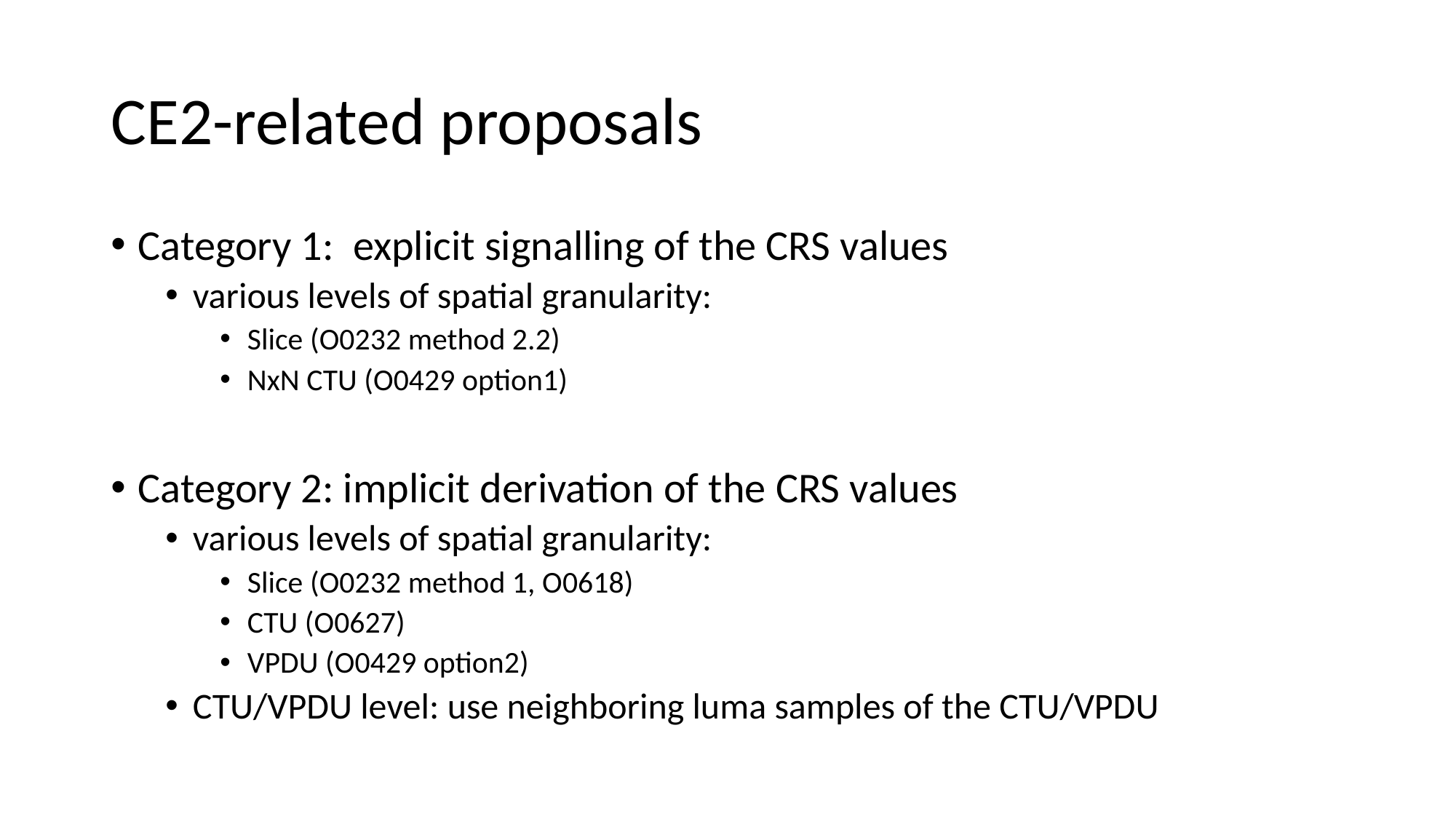

# CE2-related proposals
Category 1:  explicit signalling of the CRS values
various levels of spatial granularity:
Slice (O0232 method 2.2)
NxN CTU (O0429 option1)

Category 2: implicit derivation of the CRS values
various levels of spatial granularity:
Slice (O0232 method 1, O0618)
CTU (O0627)
VPDU (O0429 option2)
CTU/VPDU level: use neighboring luma samples of the CTU/VPDU